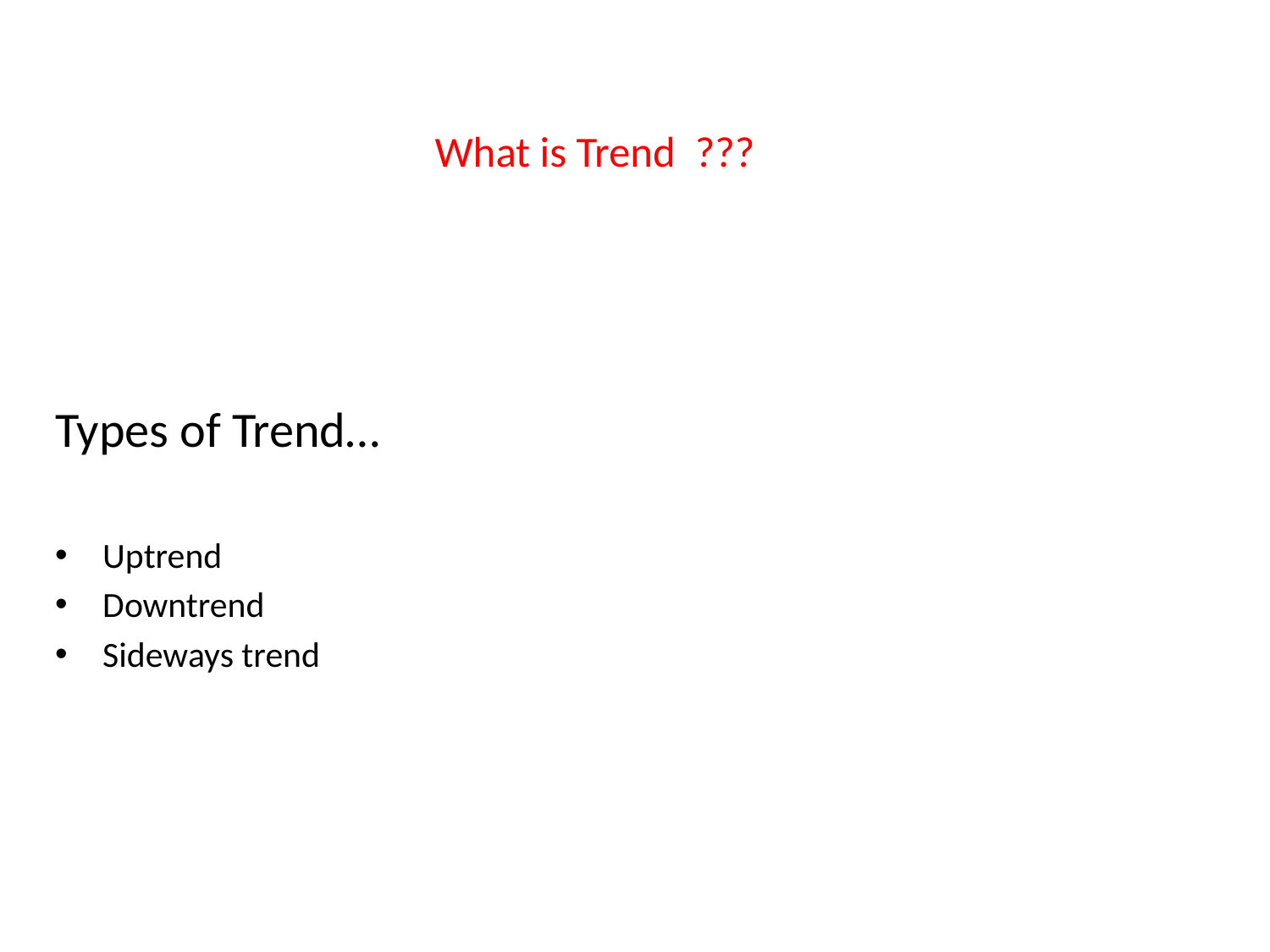

# What is Trend  ???
Types of Trend…

Uptrend
Downtrend
Sideways trend